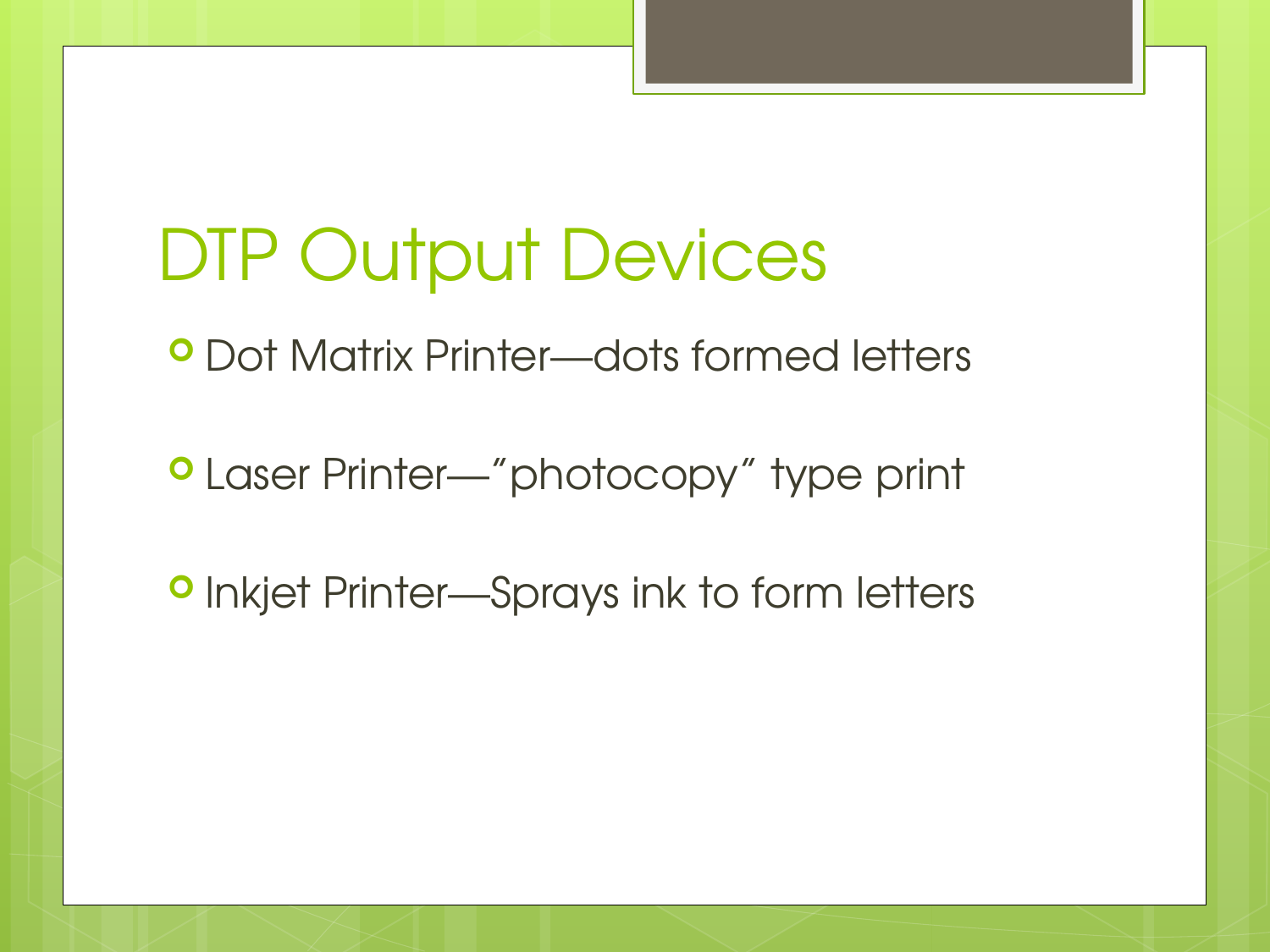

# DTP Output Devices
Dot Matrix Printer—dots formed letters

Laser Printer—”photocopy” type print

Inkjet Printer—Sprays ink to form letters